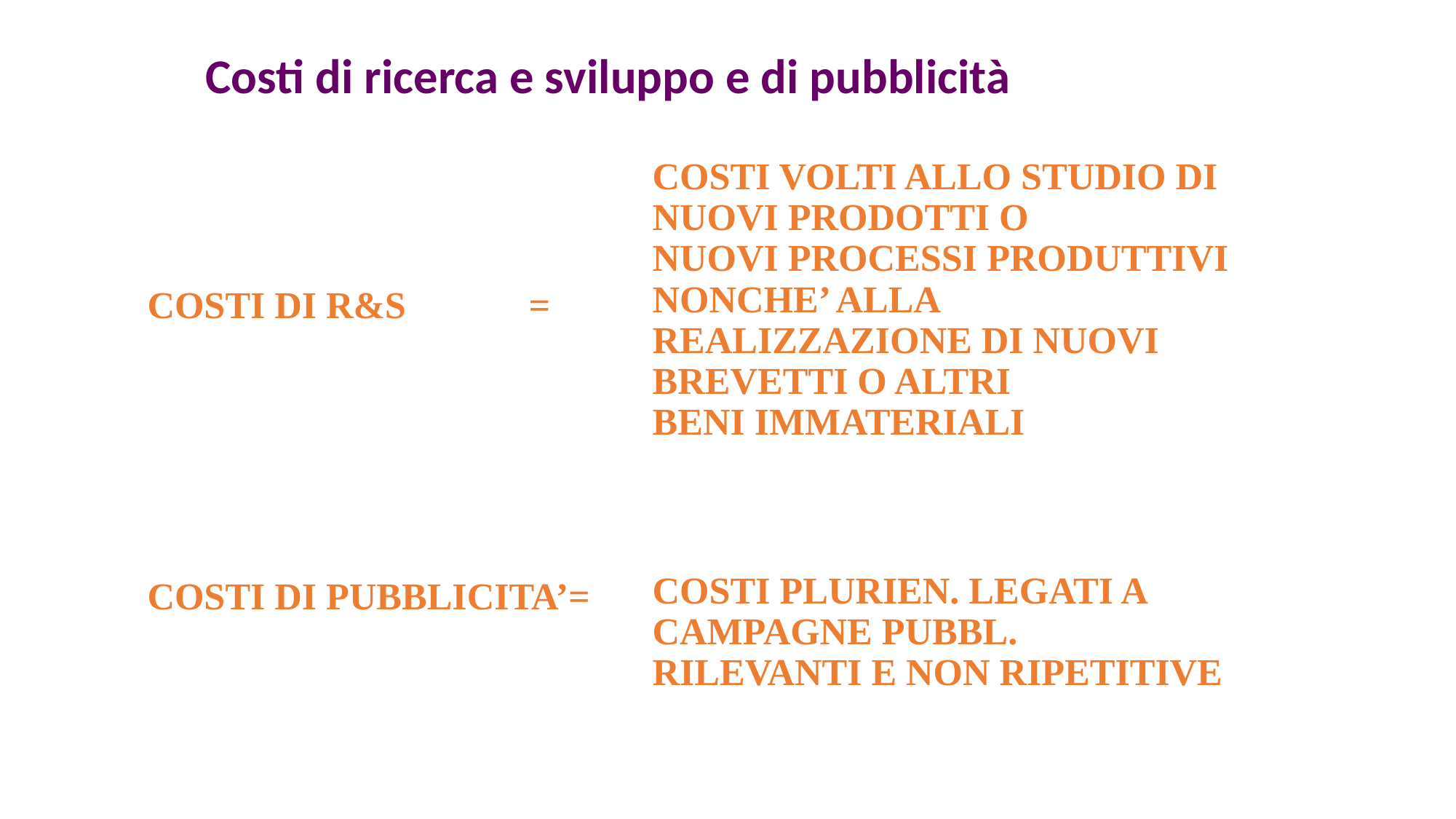

Costi di ricerca e sviluppo e di pubblicità
COSTI DI R&S             =

COSTI DI PUBBLICITA’=
COSTI VOLTI ALLO STUDIO DI NUOVI PRODOTTI O
NUOVI PROCESSI PRODUTTIVI NONCHE’ ALLA
REALIZZAZIONE DI NUOVI BREVETTI O ALTRI
BENI IMMATERIALI

COSTI PLURIEN. LEGATI A CAMPAGNE PUBBL.
RILEVANTI E NON RIPETITIVE